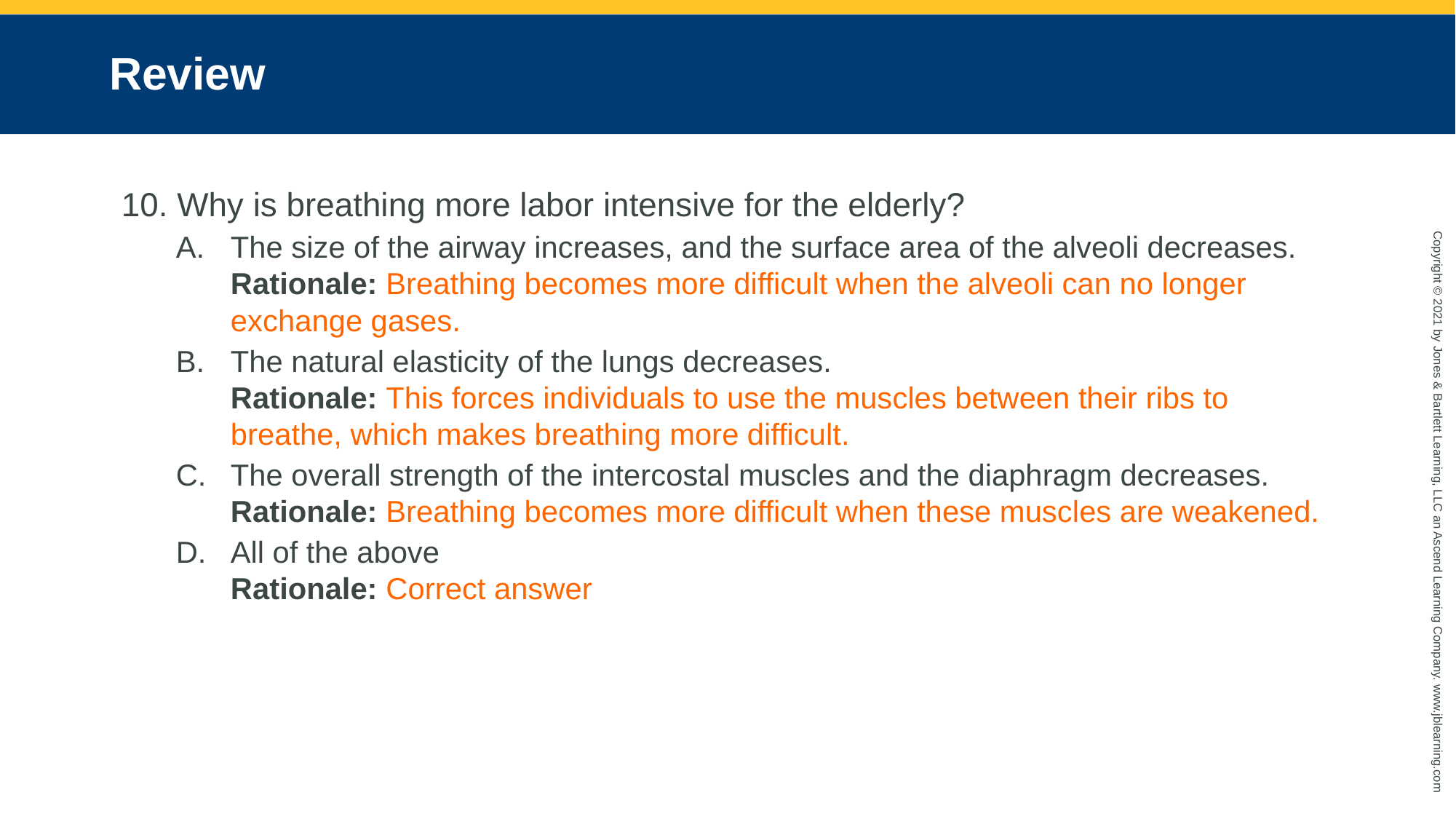

# Review
10. Why is breathing more labor intensive for the elderly?
The size of the airway increases, and the surface area of the alveoli decreases.
Rationale: Breathing becomes more difficult when the alveoli can no longer exchange gases.
The natural elasticity of the lungs decreases.
Rationale: This forces individuals to use the muscles between their ribs to breathe, which makes breathing more difficult.
The overall strength of the intercostal muscles and the diaphragm decreases.
Rationale: Breathing becomes more difficult when these muscles are weakened.
All of the above
Rationale: Correct answer